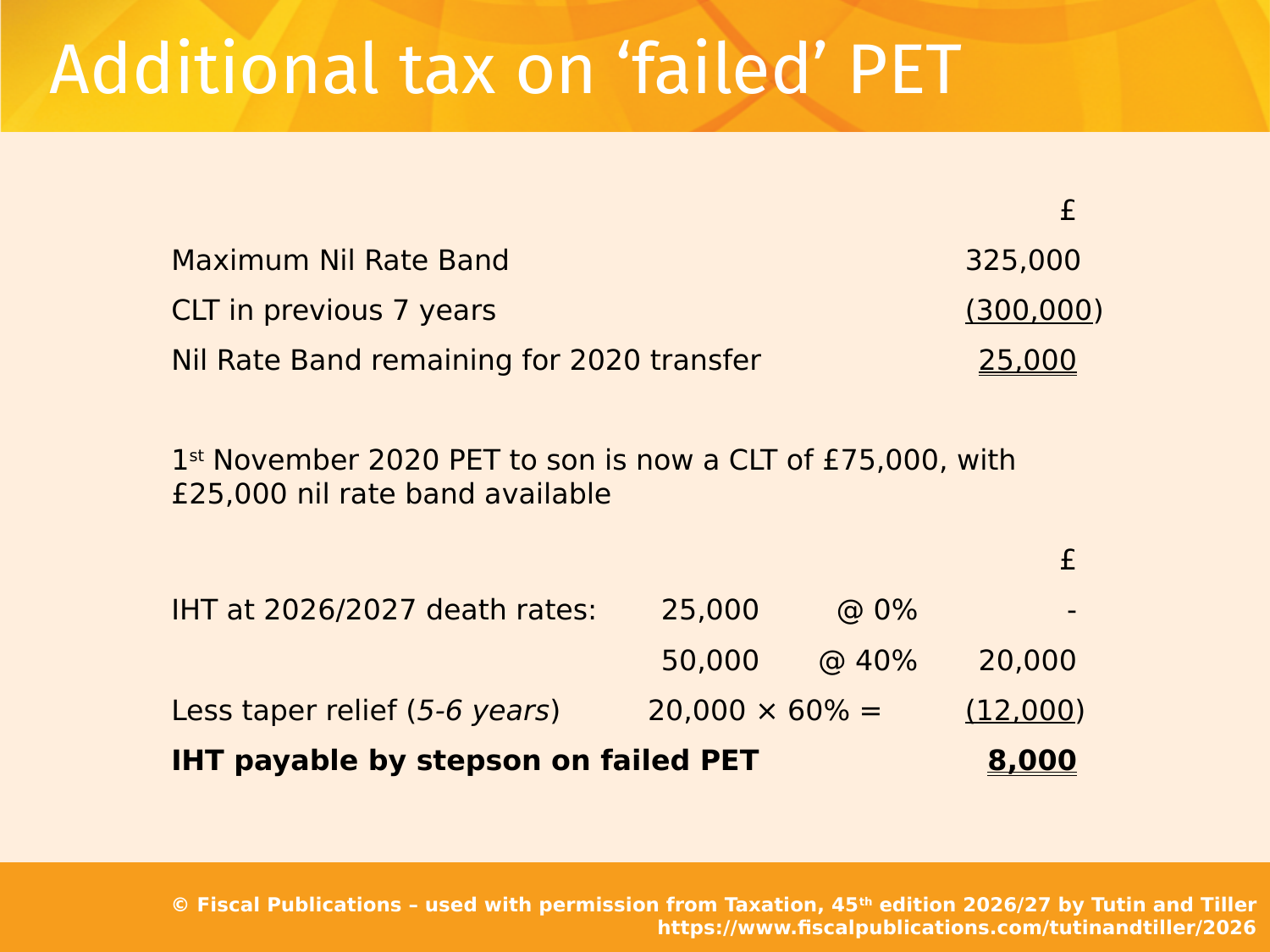

# Additional tax on ‘failed’ PET
	£
Maximum Nil Rate Band
	325,000
CLT in previous 7 years
	(300,000)
Nil Rate Band remaining for 2020 transfer
	25,000
1st November 2020 PET to son is now a CLT of £75,000, with £25,000 nil rate band available
	£
IHT at 2026/2027 death rates:
	25,000
	@ 0%
	-
	50,000
	@ 40%
	20,000
Less taper relief (5-6 years)
20,000 × 60% =
	(12,000)
IHT payable by stepson on failed PET
	8,000